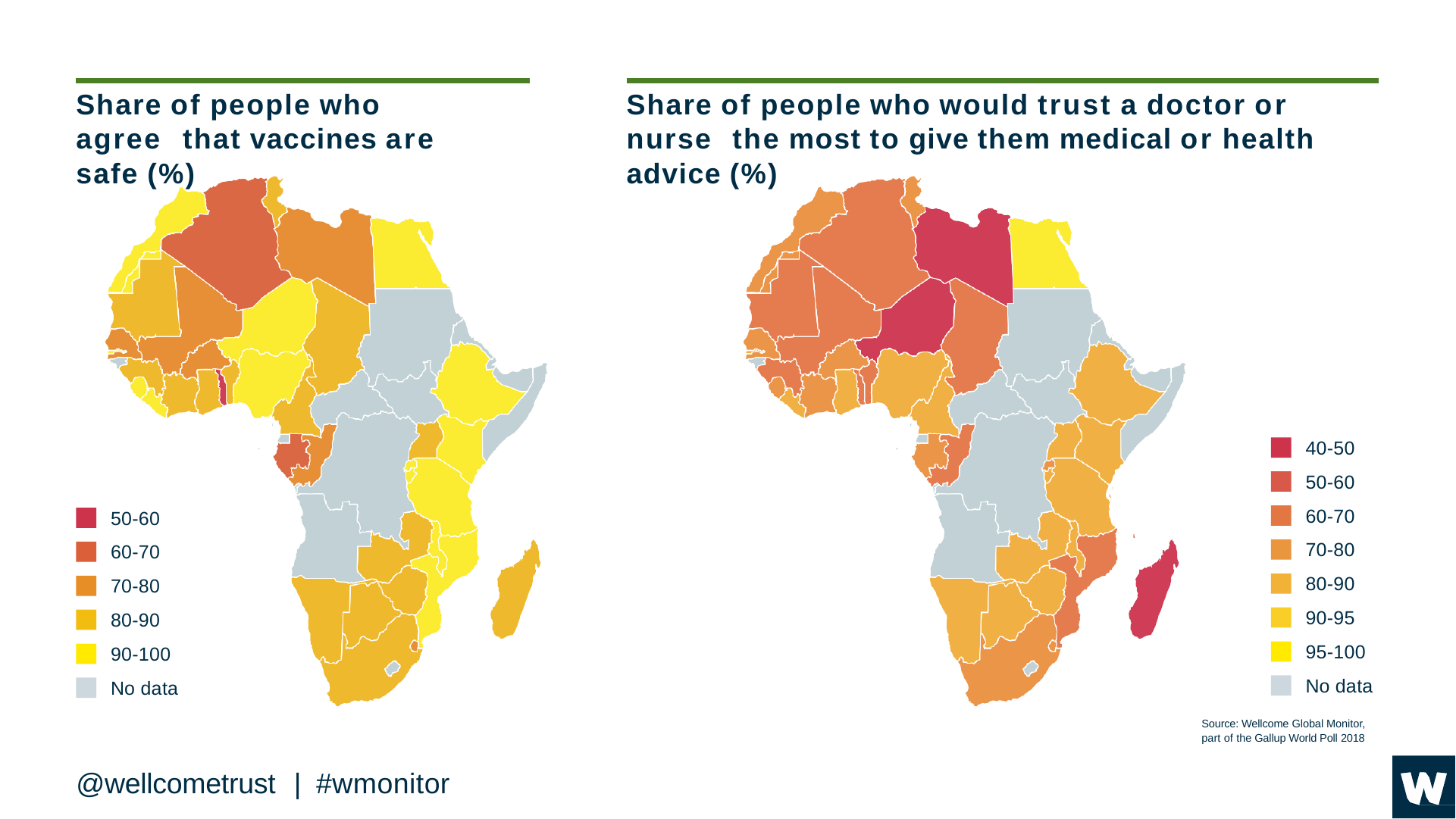

# Share of people who agree  that vaccines are safe (%)
Share of people who would trust a doctor or nurse  the most to give them medical or health advice (%)

40-50
50-60
60-70
70-80
80-90
90-95
95-100
No data

50-60
60-70
70-80
80-90
90-100
No data

Source: Wellcome Global Monitor,  part of the Gallup World Poll 2018
@wellcometrust	|	#wmonitor